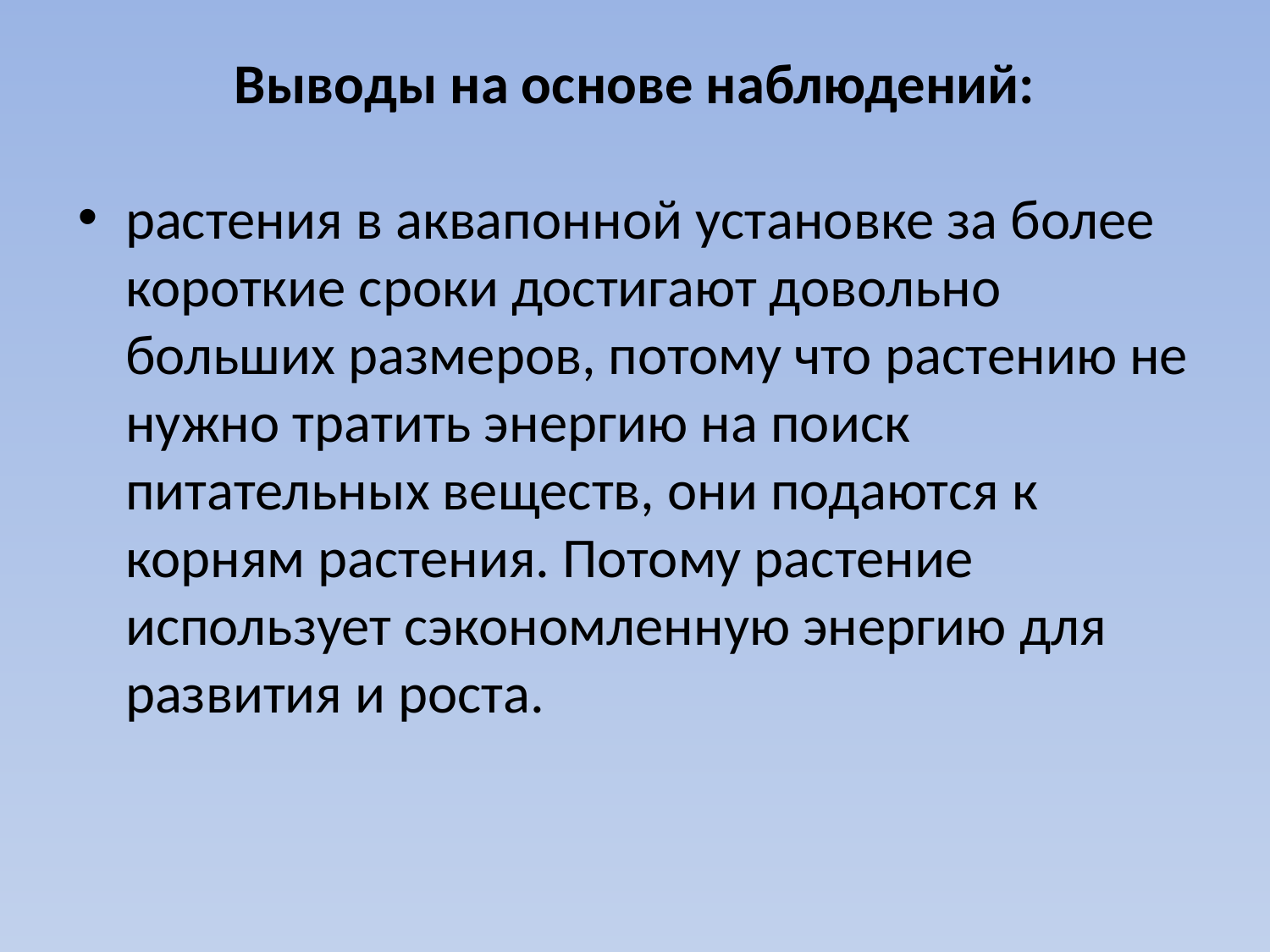

# Выводы на основе наблюдений:
растения в аквапонной установке за более короткие сроки достигают довольно больших размеров, потому что растению не нужно тратить энергию на поиск питательных веществ, они подаются к корням растения. Потому растение использует сэкономленную энергию для развития и роста.